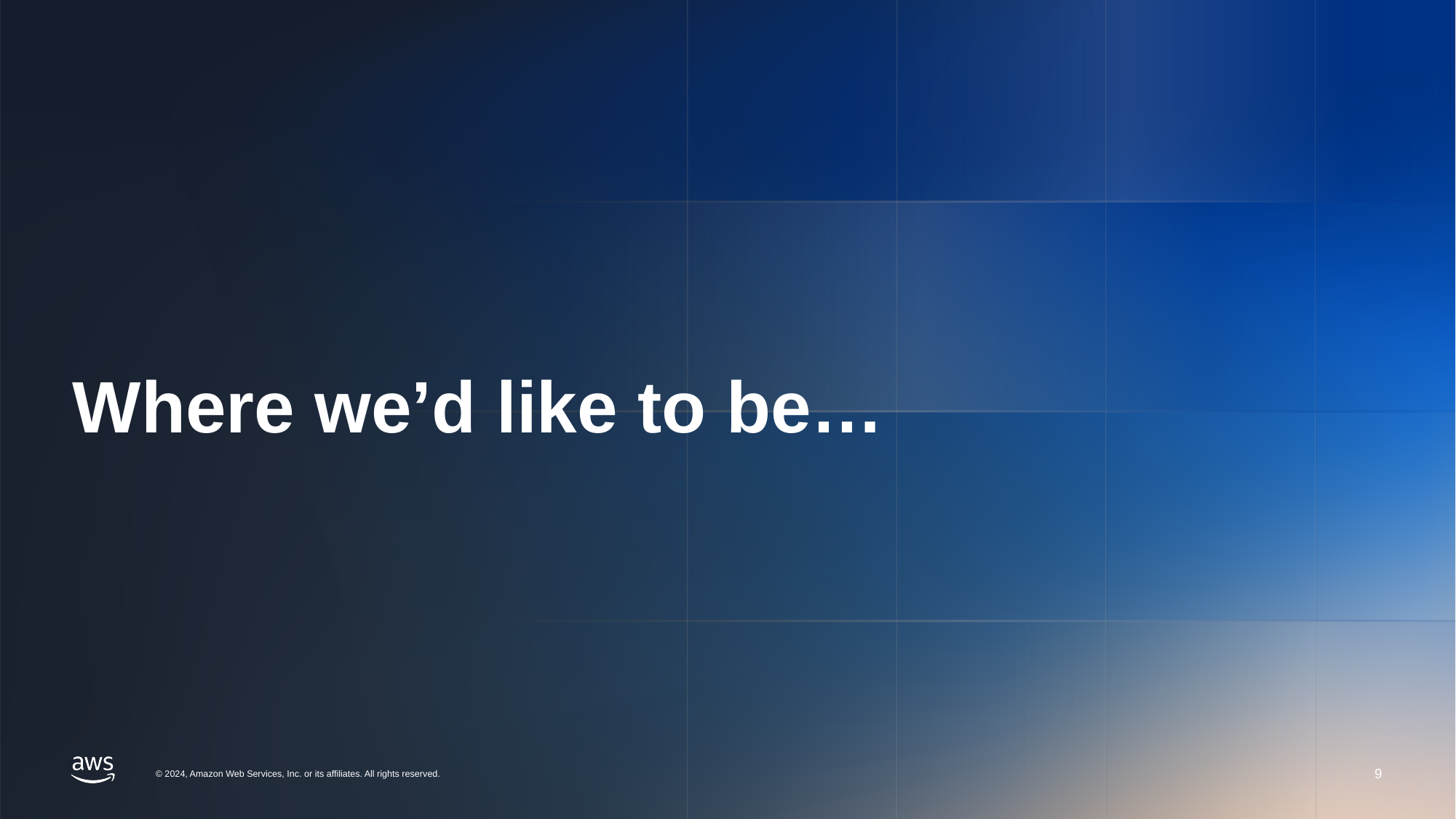

# Where we’d like to be…
9